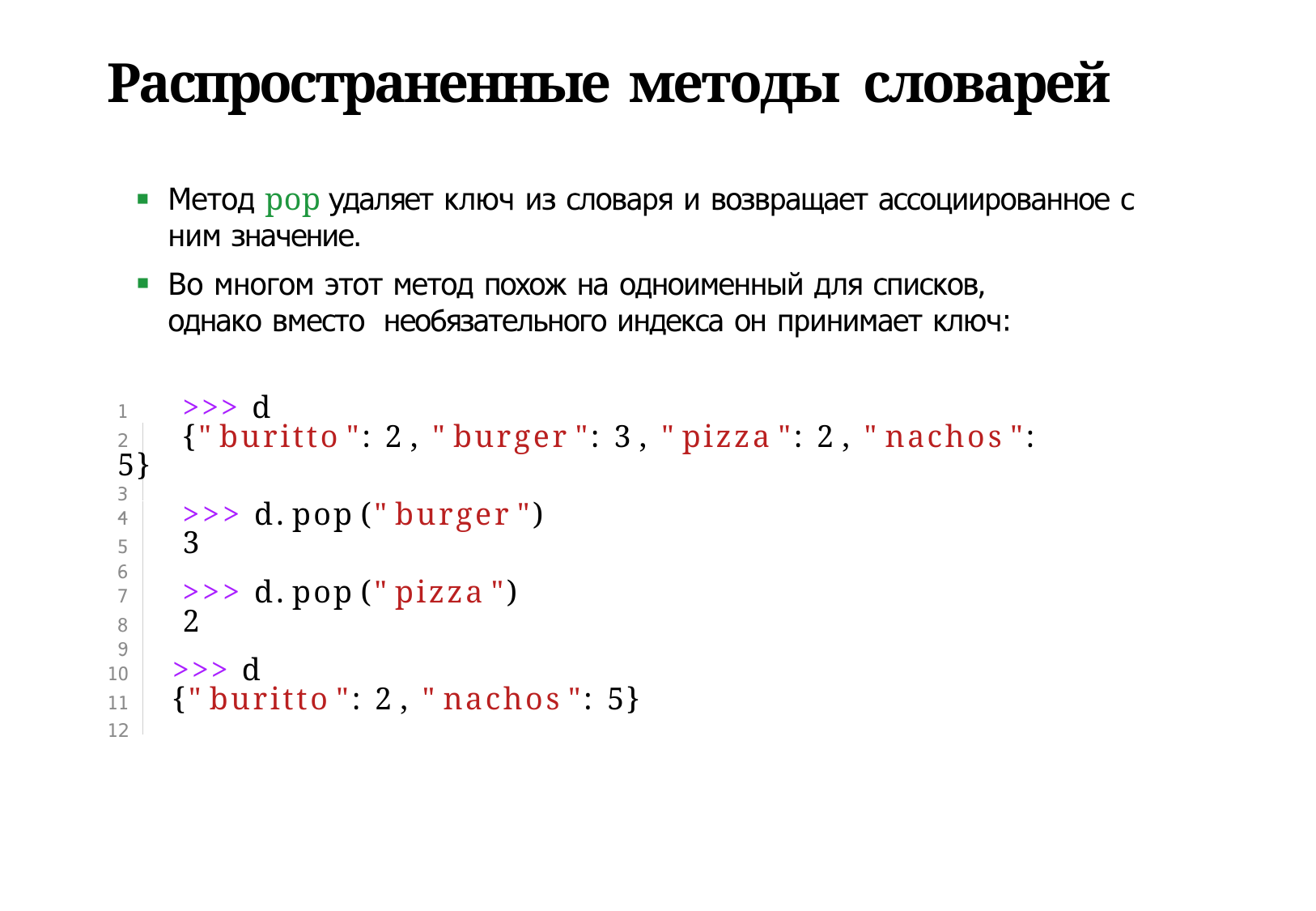

# Распространенные методы  словарей
Метод pop удаляет ключ из словаря и возвращает ассоциированное с ним значение.
Во многом этот метод похож на одноименный для списков, однако вместо  необязательного индекса он принимает ключ:

1	>>> d
2	{" buritto ": 2 , " burger ": 3 , " pizza ": 2 , " nachos ": 5}
3
4	>>> d. pop (" burger ")
5	3
6
7	>>> d. pop (" pizza ")
8	2
9
10	>>> d
11	{" buritto ": 2 , " nachos ": 5}
12